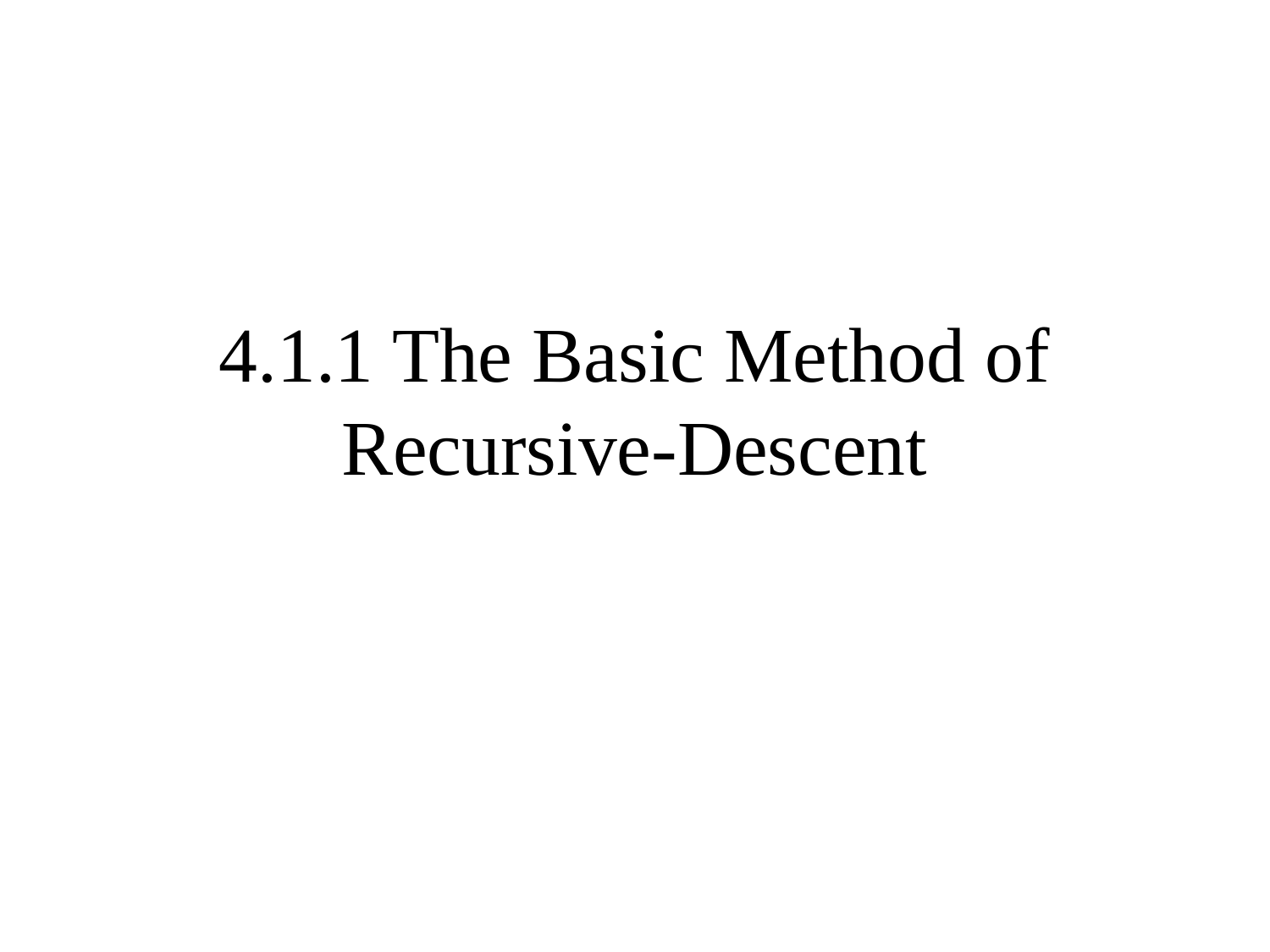

# 4.1.1 The Basic Method of Recursive-Descent